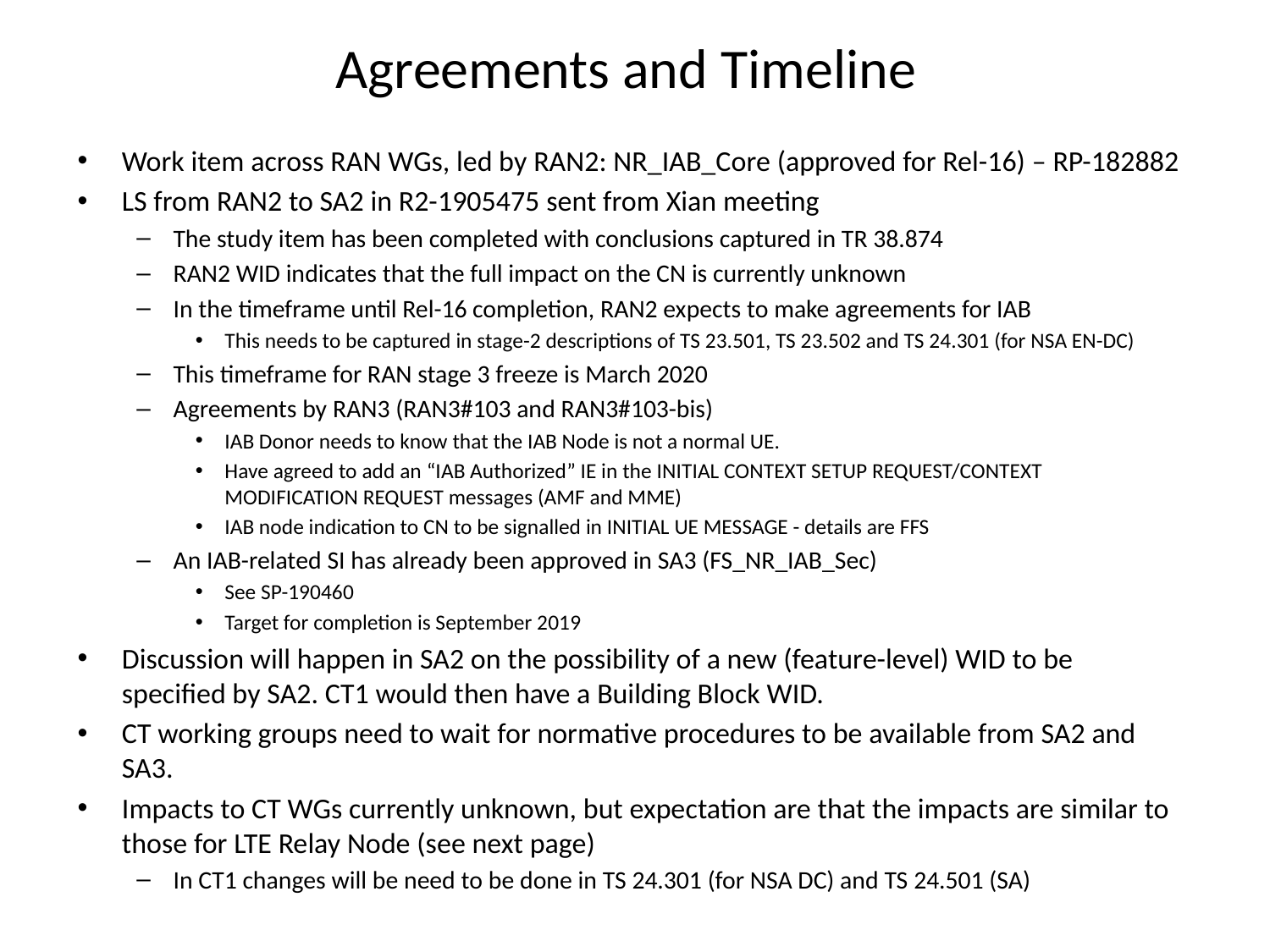

# Agreements and Timeline
Work item across RAN WGs, led by RAN2: NR_IAB_Core (approved for Rel-16) – RP-182882
LS from RAN2 to SA2 in R2-1905475 sent from Xian meeting
The study item has been completed with conclusions captured in TR 38.874
RAN2 WID indicates that the full impact on the CN is currently unknown
In the timeframe until Rel-16 completion, RAN2 expects to make agreements for IAB
This needs to be captured in stage-2 descriptions of TS 23.501, TS 23.502 and TS 24.301 (for NSA EN-DC)
This timeframe for RAN stage 3 freeze is March 2020
Agreements by RAN3 (RAN3#103 and RAN3#103-bis)
IAB Donor needs to know that the IAB Node is not a normal UE.
Have agreed to add an “IAB Authorized” IE in the INITIAL CONTEXT SETUP REQUEST/CONTEXT MODIFICATION REQUEST messages (AMF and MME)
IAB node indication to CN to be signalled in INITIAL UE MESSAGE - details are FFS
An IAB-related SI has already been approved in SA3 (FS_NR_IAB_Sec)
See SP-190460
Target for completion is September 2019
Discussion will happen in SA2 on the possibility of a new (feature-level) WID to be specified by SA2. CT1 would then have a Building Block WID.
CT working groups need to wait for normative procedures to be available from SA2 and SA3.
Impacts to CT WGs currently unknown, but expectation are that the impacts are similar to those for LTE Relay Node (see next page)
In CT1 changes will be need to be done in TS 24.301 (for NSA DC) and TS 24.501 (SA)